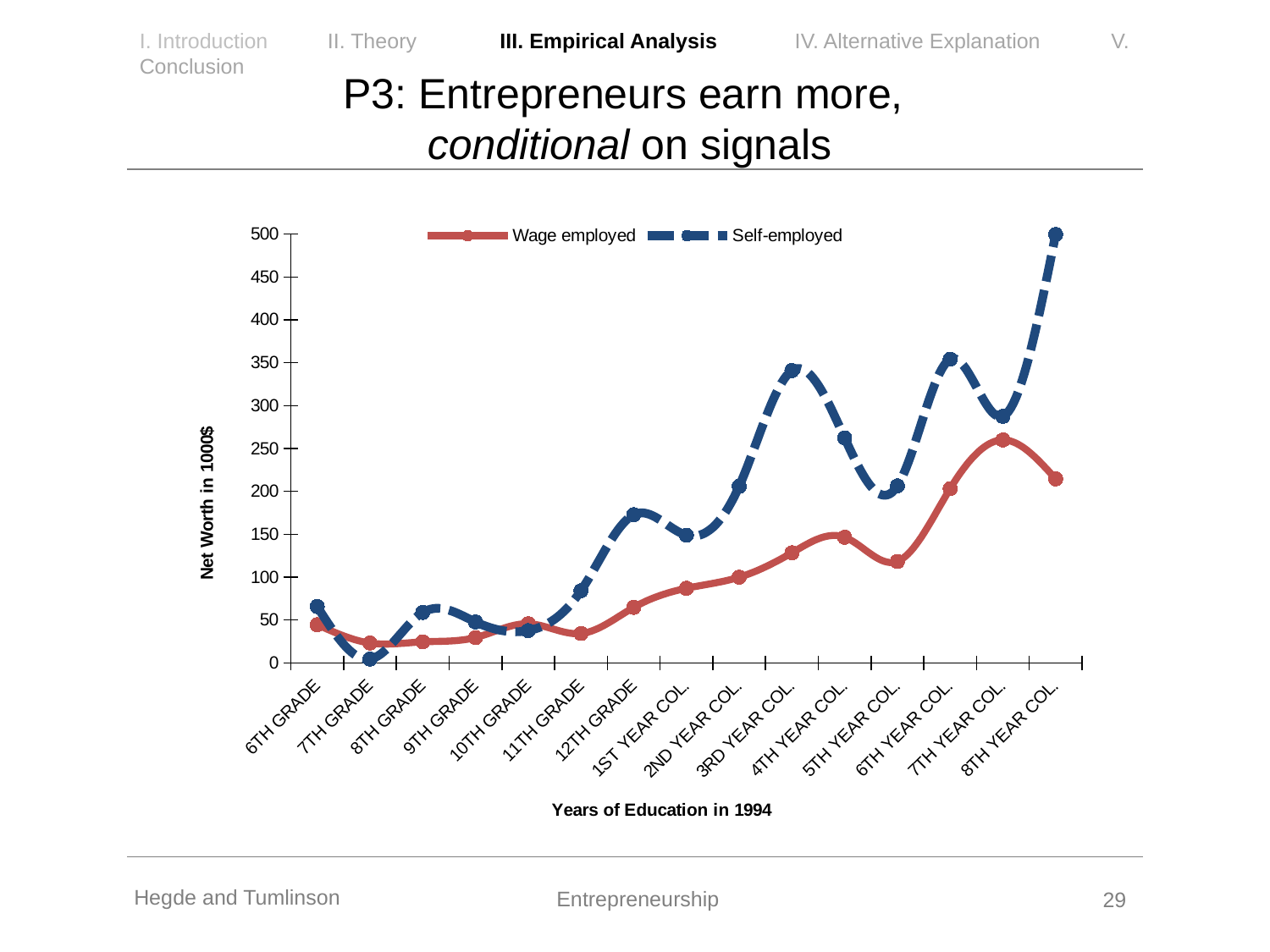

I. Introduction          II. Theory              III. Empirical Analysis             IV. Alternative Explanation            V. Conclusion
# P3: Entrepreneurs earn more, conditional on signals

### Chart

| Category | Wage employed | Self-employed |
|---|---|---|
| 6TH GRADE | 44.514269999999996 | 65.6502 |
| 7TH GRADE | 23.13837 | 4.41 |
| 8TH GRADE | 24.5108 | 58.78485 |
| 9TH GRADE | 29.500970000000002 | 47.745290000000004 |
| 10TH GRADE | 45.615230000000004 | 37.62663 |
| 11TH GRADE | 34.261660000000006 | 84.14488 |
| 12TH GRADE | 64.67393 | 172.8448 |
| 1ST YEAR COL. | 86.96852 | 148.8916 |
| 2ND YEAR COL. | 99.88808999999999 | 205.9205 |
| 3RD YEAR COL. | 128.36 | 340.921 |
| 4TH YEAR COL. | 146.4803 | 262.4335 |
| 5TH YEAR COL. | 118.3248 | 206.3585 |
| 6TH YEAR COL. | 203.27870000000001 | 354.0968 |
| 7TH YEAR COL. | 260.0009 | 287.4859 |
| 8TH YEAR COL. | 214.5651 | 499.4769 |
29
Hegde and Tumlinson
Entrepreneurship